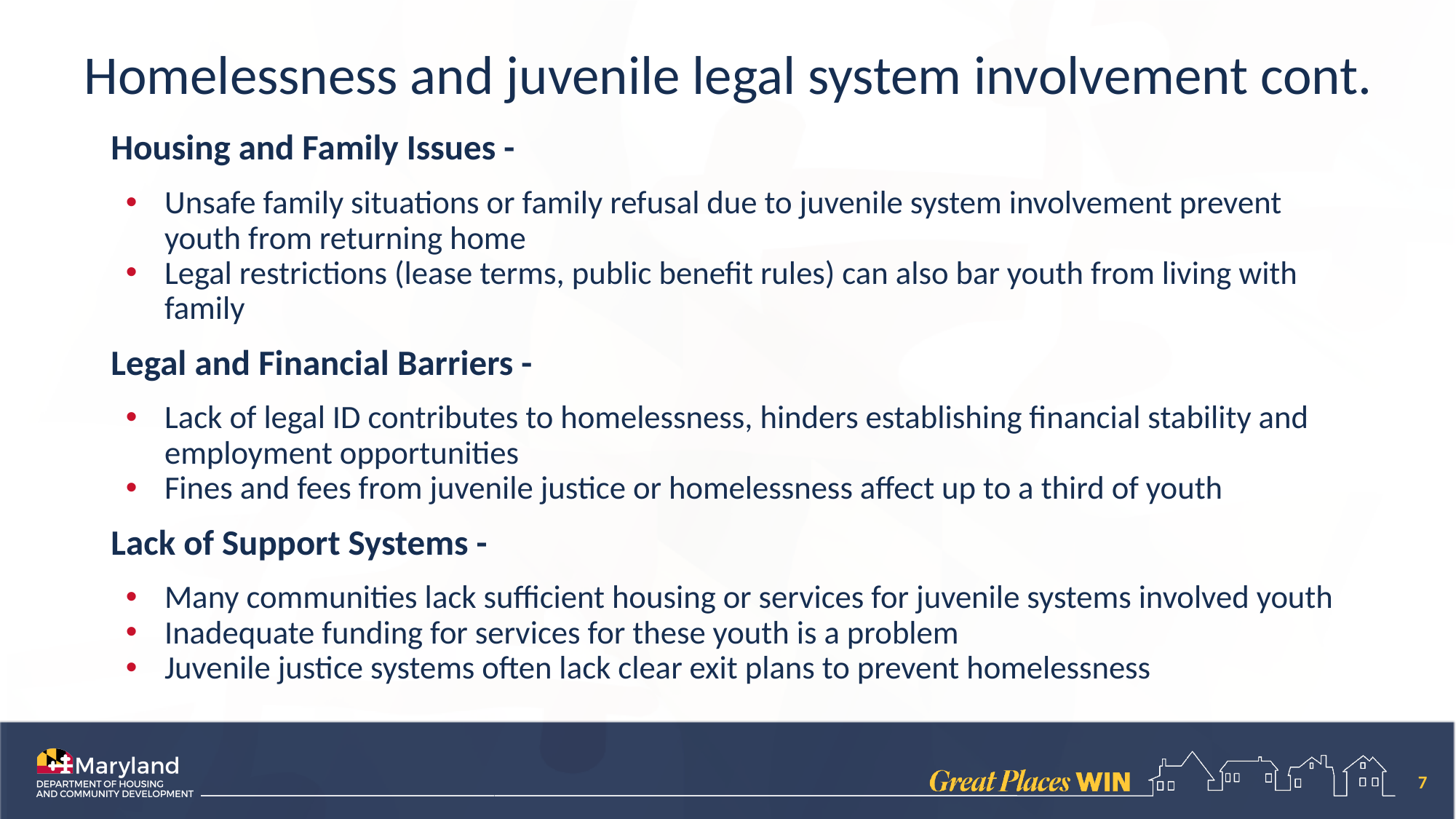

# Homelessness and juvenile legal system involvement cont.
Housing and Family Issues -
Unsafe family situations or family refusal due to juvenile system involvement prevent youth from returning home
Legal restrictions (lease terms, public benefit rules) can also bar youth from living with family
Legal and Financial Barriers -
Lack of legal ID contributes to homelessness, hinders establishing financial stability and employment opportunities
Fines and fees from juvenile justice or homelessness affect up to a third of youth
Lack of Support Systems -
Many communities lack sufficient housing or services for juvenile systems involved youth
Inadequate funding for services for these youth is a problem
Juvenile justice systems often lack clear exit plans to prevent homelessness